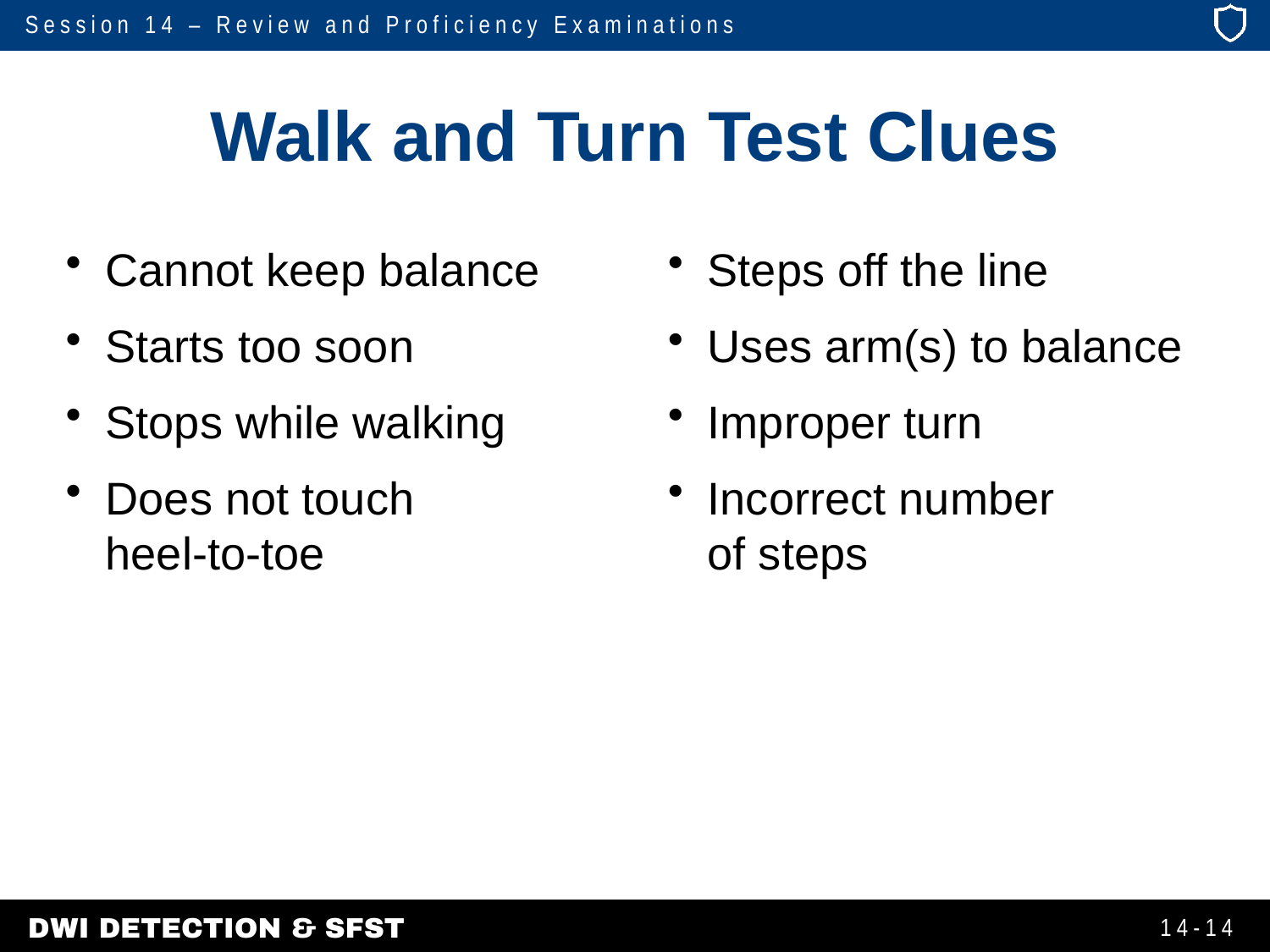

# Walk and Turn Test Clues
Cannot keep balance
Starts too soon
Stops while walking
Does not touch
heel-to-toe
Steps off the line
Uses arm(s) to balance
Improper turn
Incorrect number
of steps
14-14